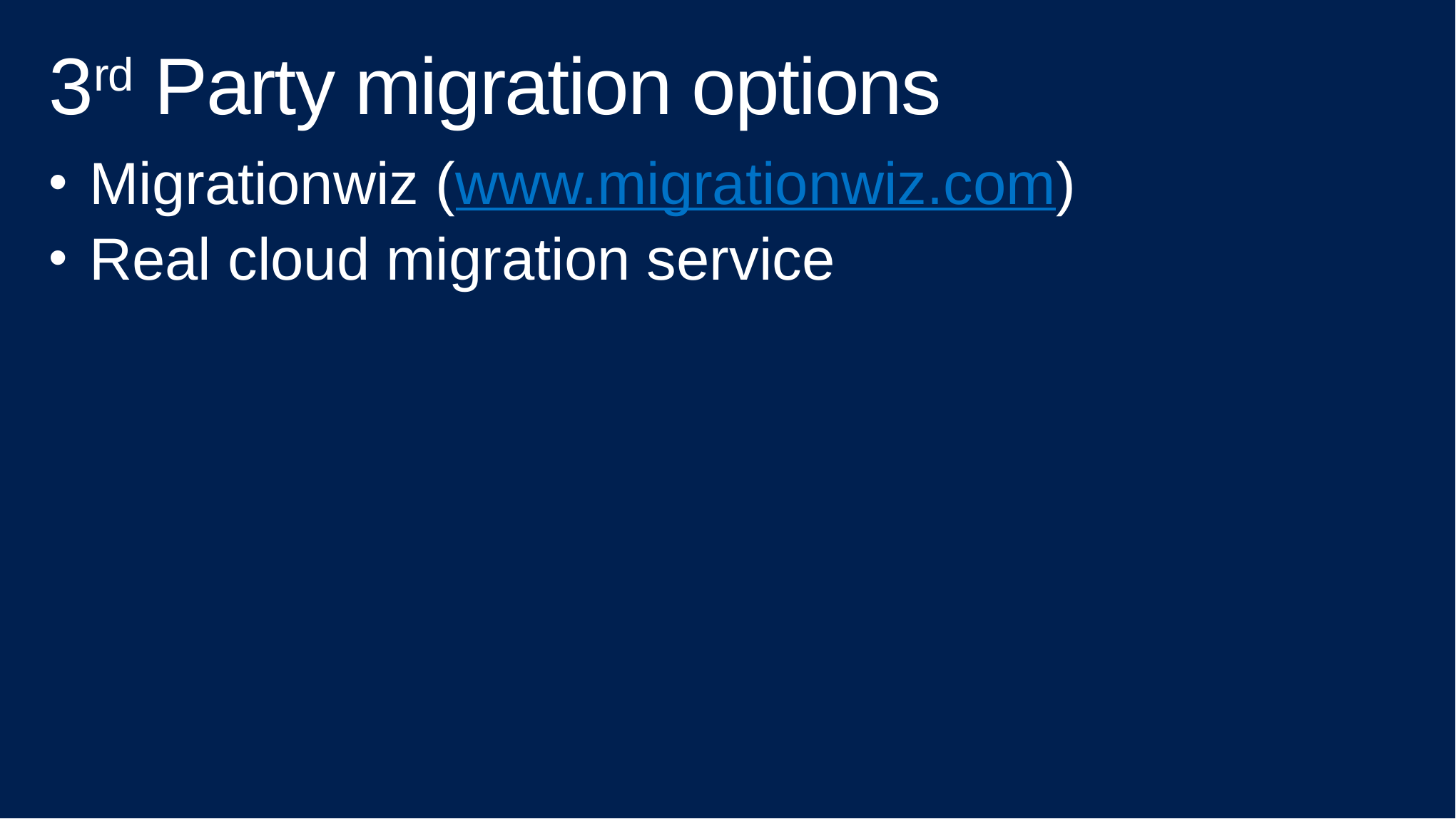

# 3rd Party migration options
Migrationwiz (www.migrationwiz.com)
Real cloud migration service